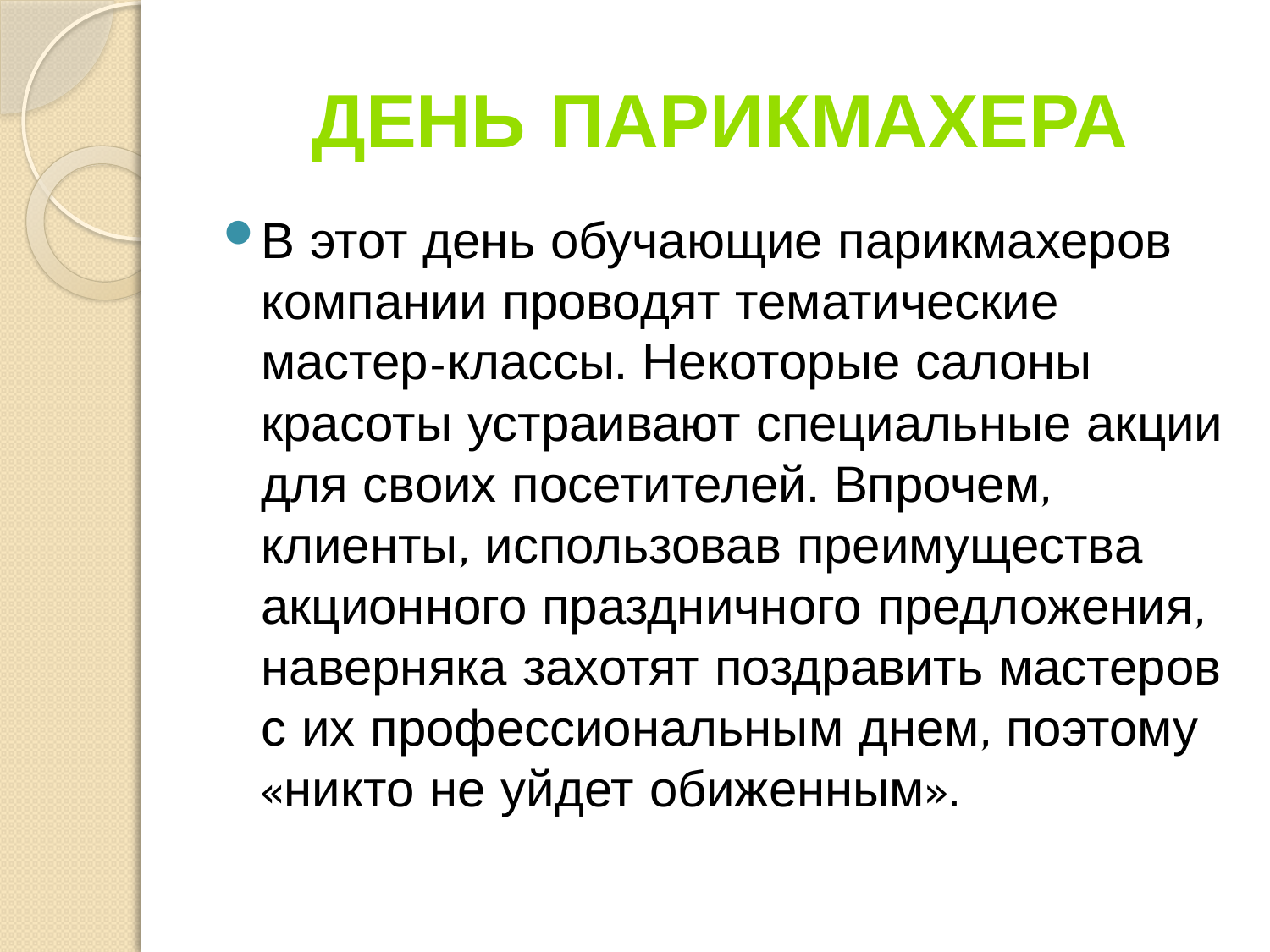

# День парикмахера
В этот день обучающие парикмахеров компании проводят тематические мастер-классы. Некоторые салоны красоты устраивают специальные акции для своих посетителей. Впрочем, клиенты, использовав преимущества акционного праздничного предложения, наверняка захотят поздравить мастеров с их профессиональным днем, поэтому «никто не уйдет обиженным».